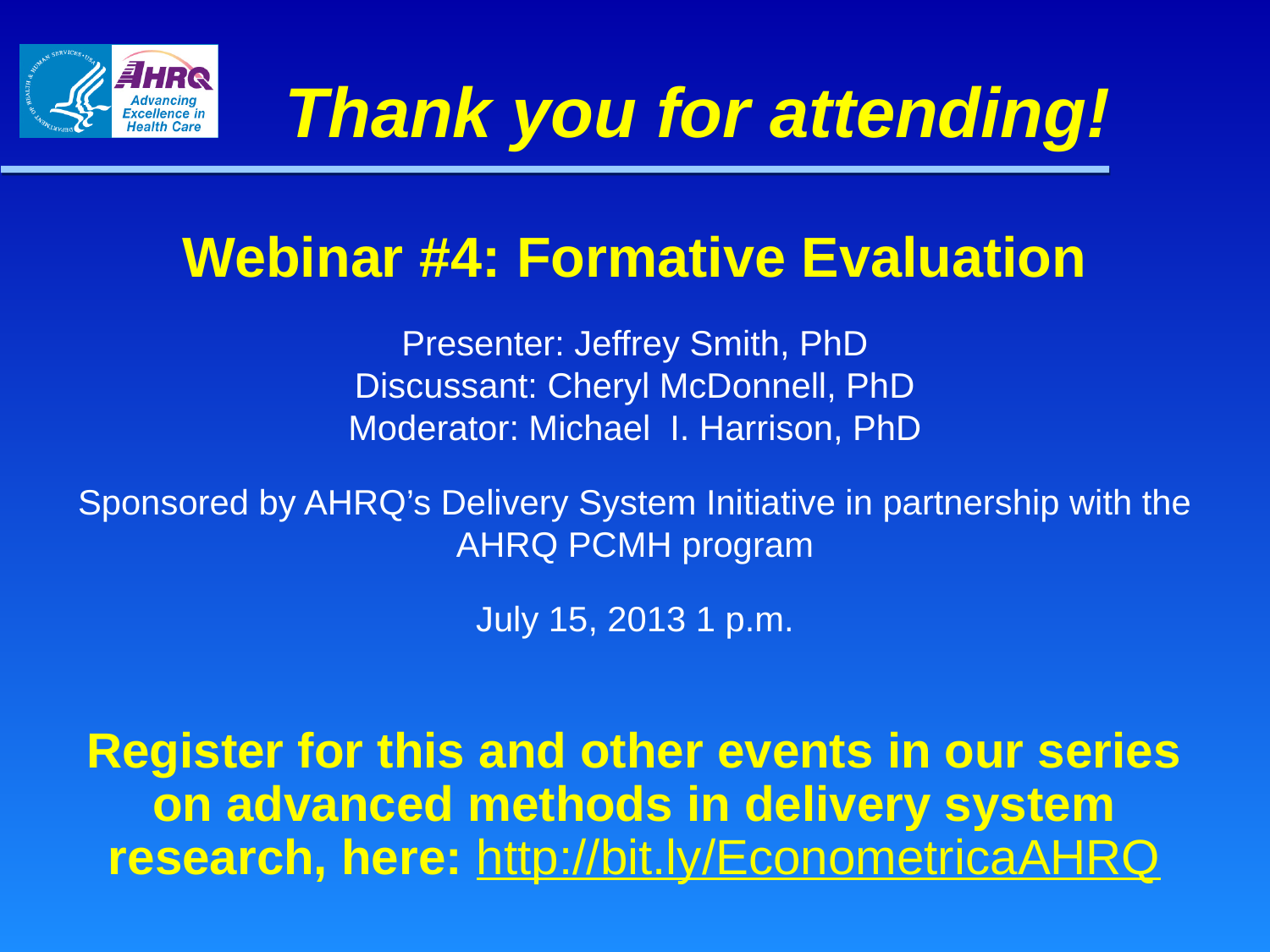

# Thank you for attending!
Webinar #4: Formative Evaluation
Presenter: Jeffrey Smith, PhD
Discussant: Cheryl McDonnell, PhD
Moderator: Michael  I. Harrison, PhD
Sponsored by AHRQ’s Delivery System Initiative in partnership with the AHRQ PCMH program
July 15, 2013 1 p.m.

Register for this and other events in our series on advanced methods in delivery system research, here: http://bit.ly/EconometricaAHRQ